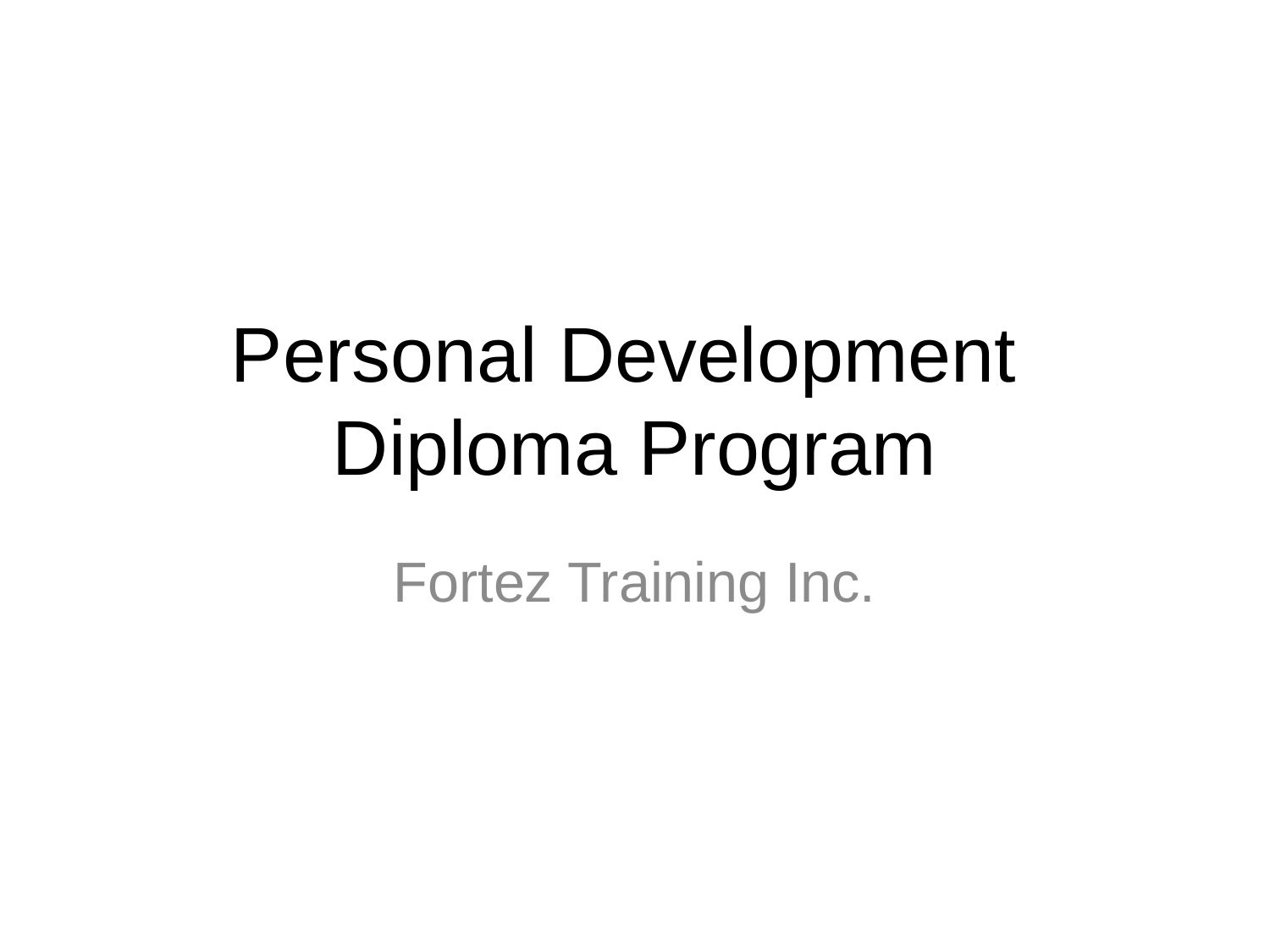

# Personal Development Diploma Program
Fortez Training Inc.